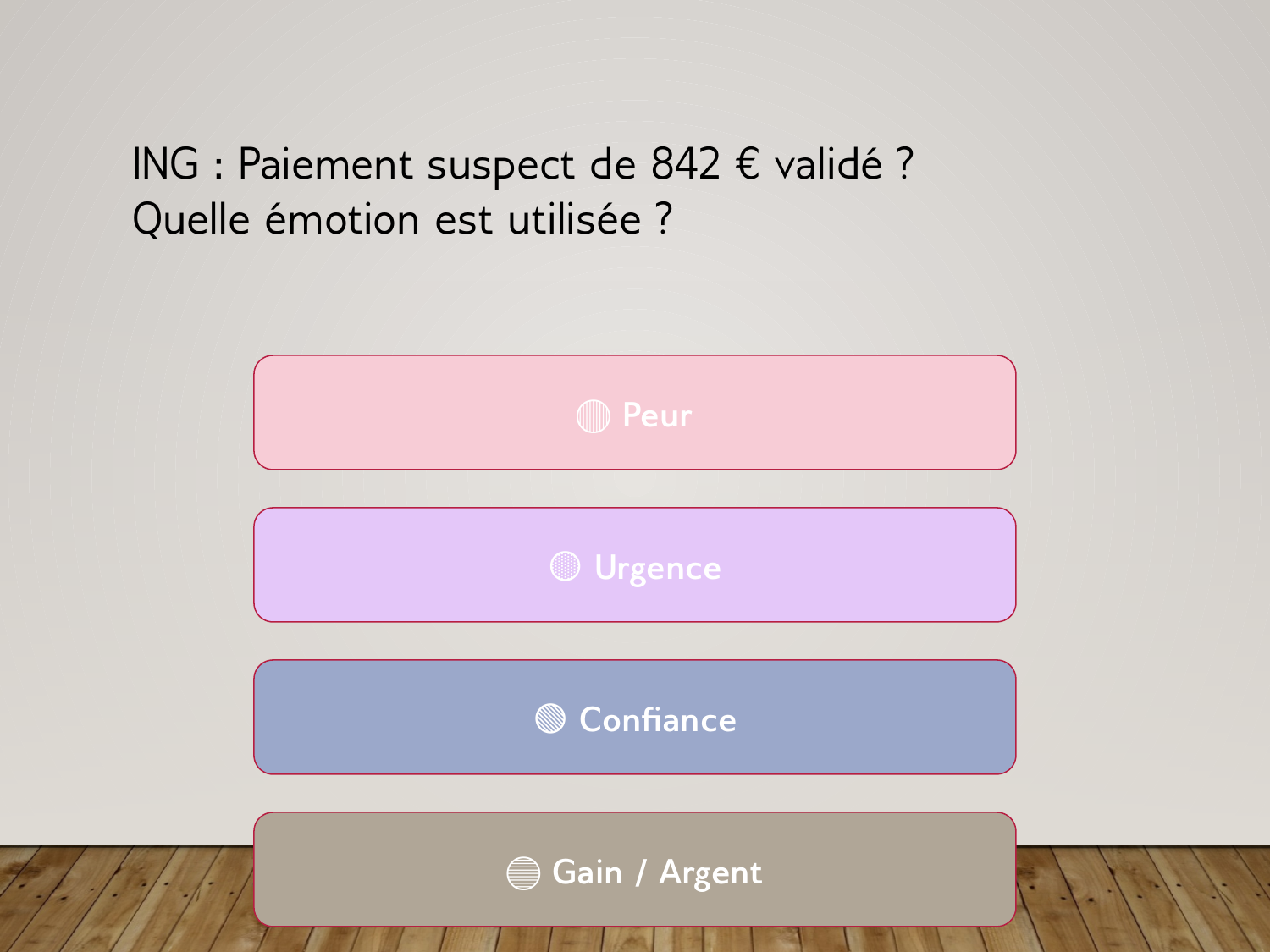

ING : Paiement suspect de 842 € validé ?
Quelle émotion est utilisée ?
🔴 Peur
🟡 Urgence
🟢 Confiance
🔵 Gain / Argent